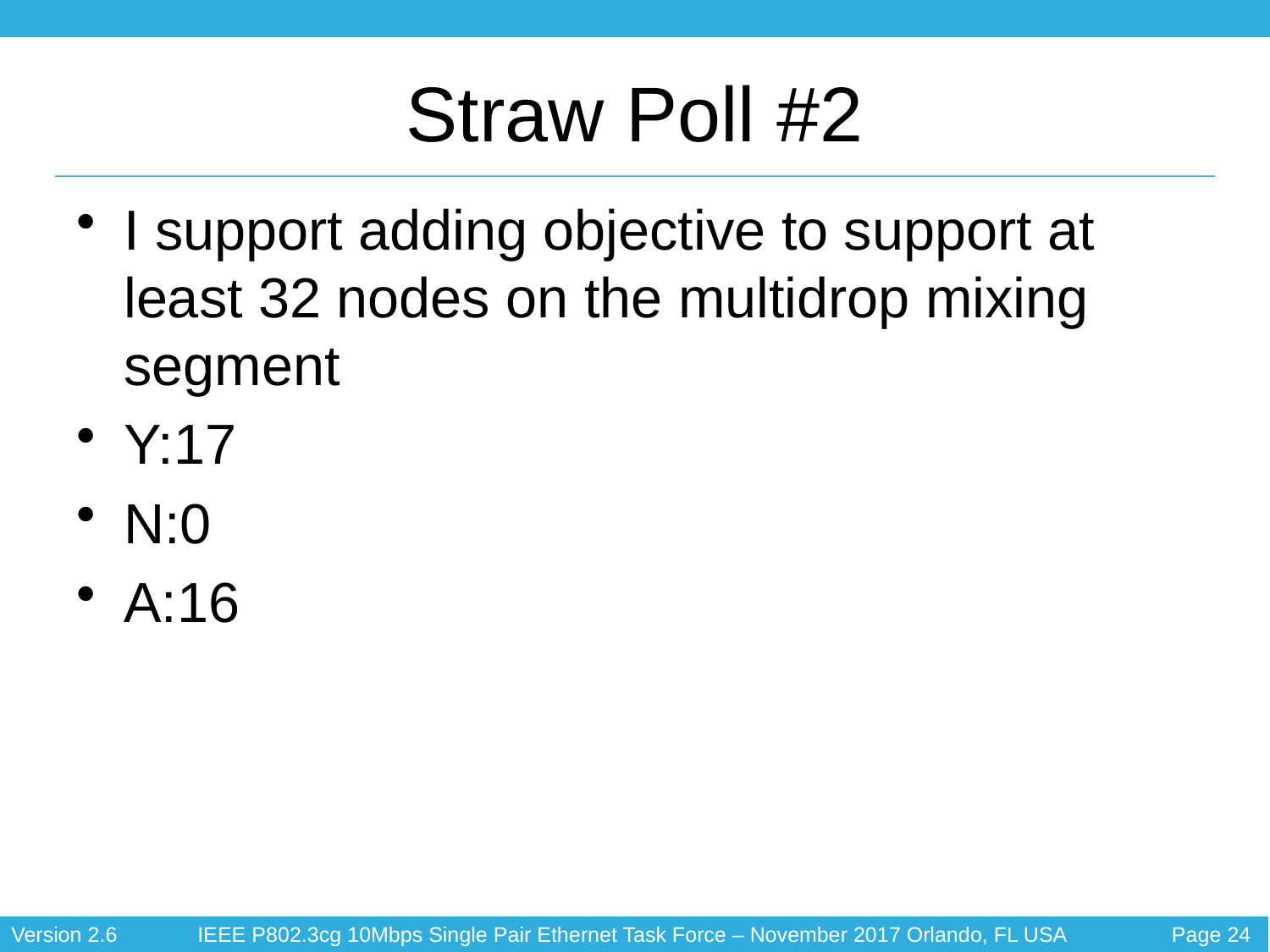

# Straw Poll #2
I support adding objective to support at least 32 nodes on the multidrop mixing segment
Y:17
N:0
A:16